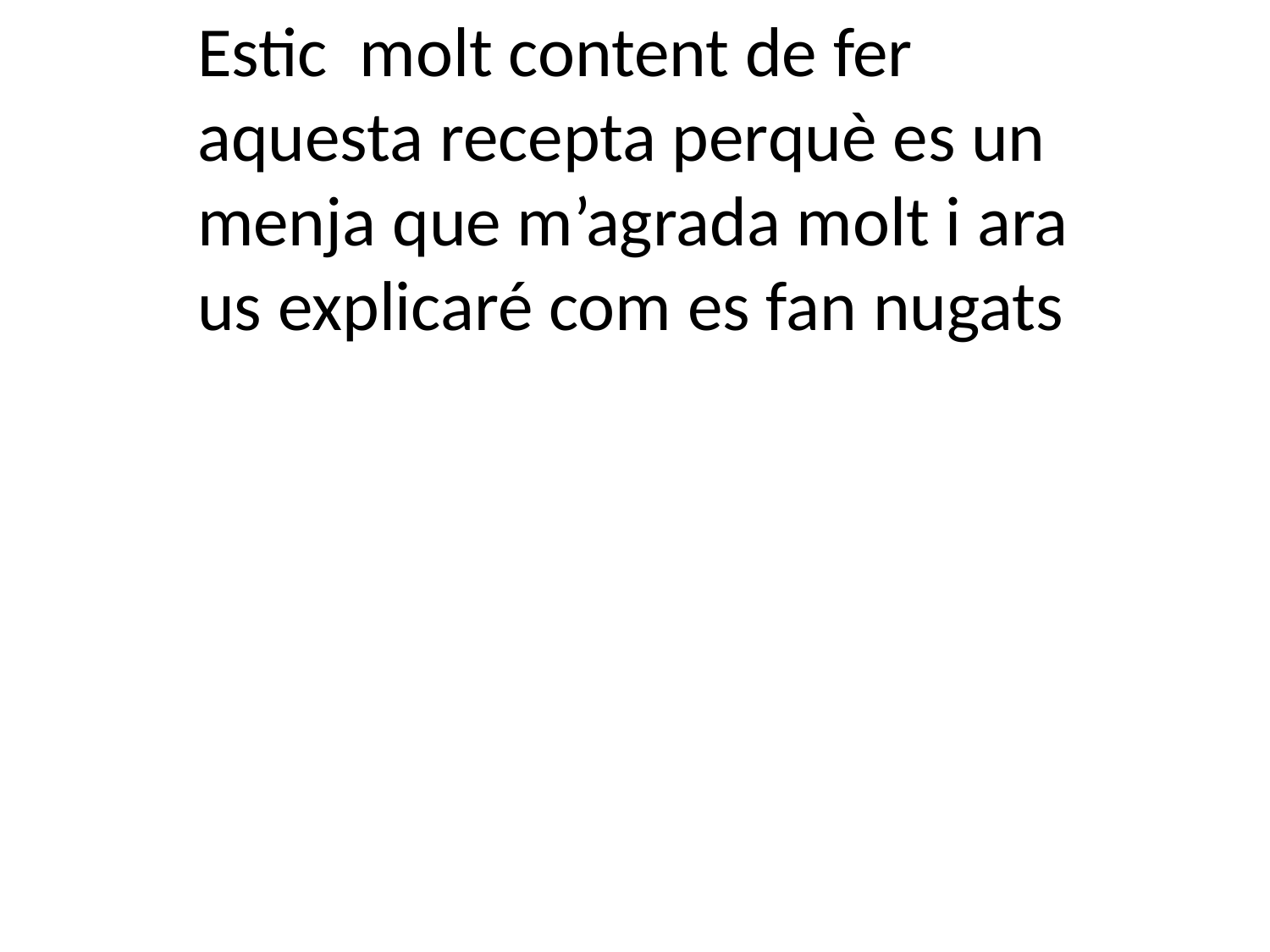

Estic  molt content de fer  aquesta recepta perquè es un menja que m’agrada molt i ara us explicaré com es fan nugats

#